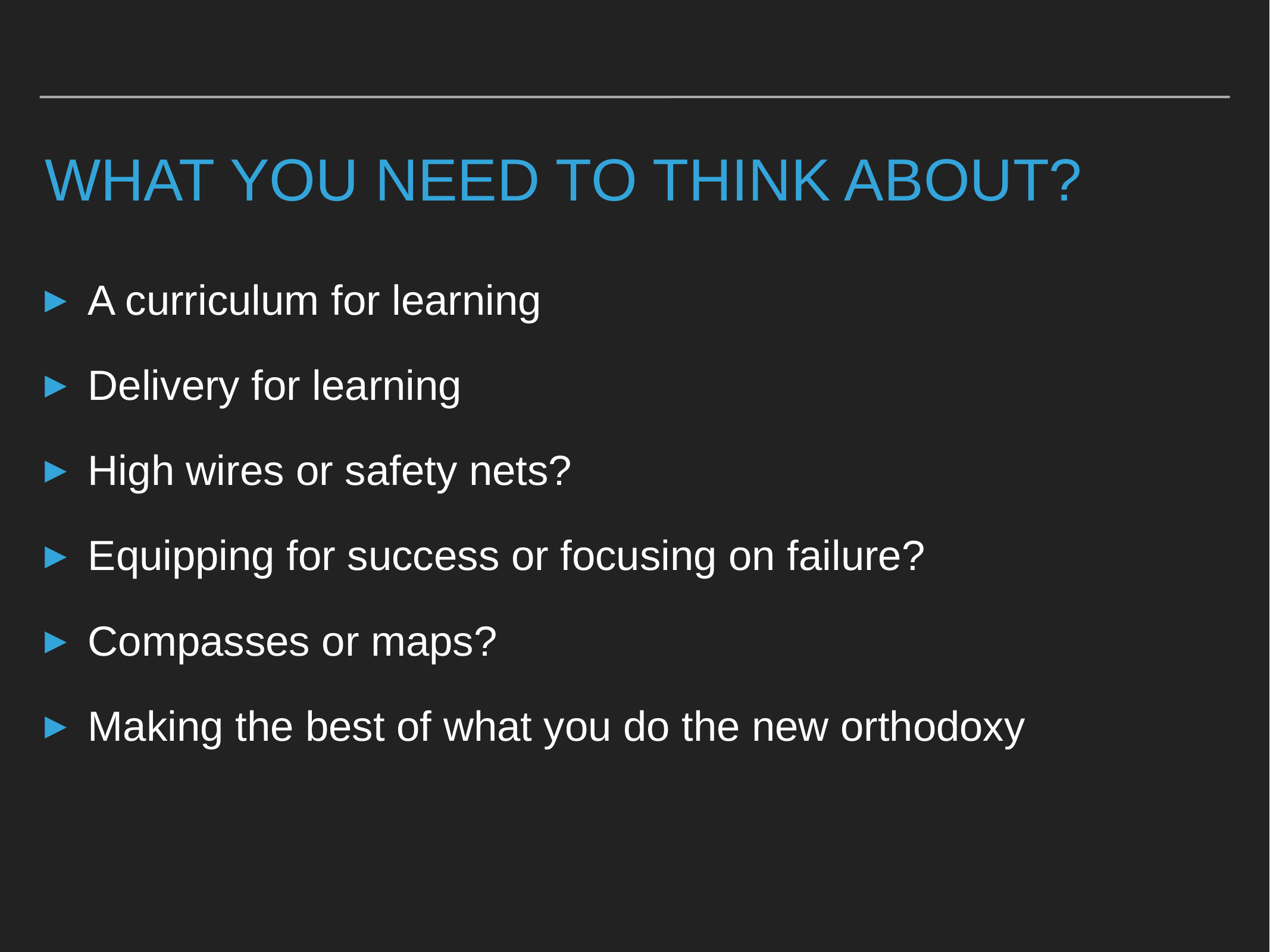

# What you need to think about?
A curriculum for learning
Delivery for learning
High wires or safety nets?
Equipping for success or focusing on failure?
Compasses or maps?
Making the best of what you do the new orthodoxy